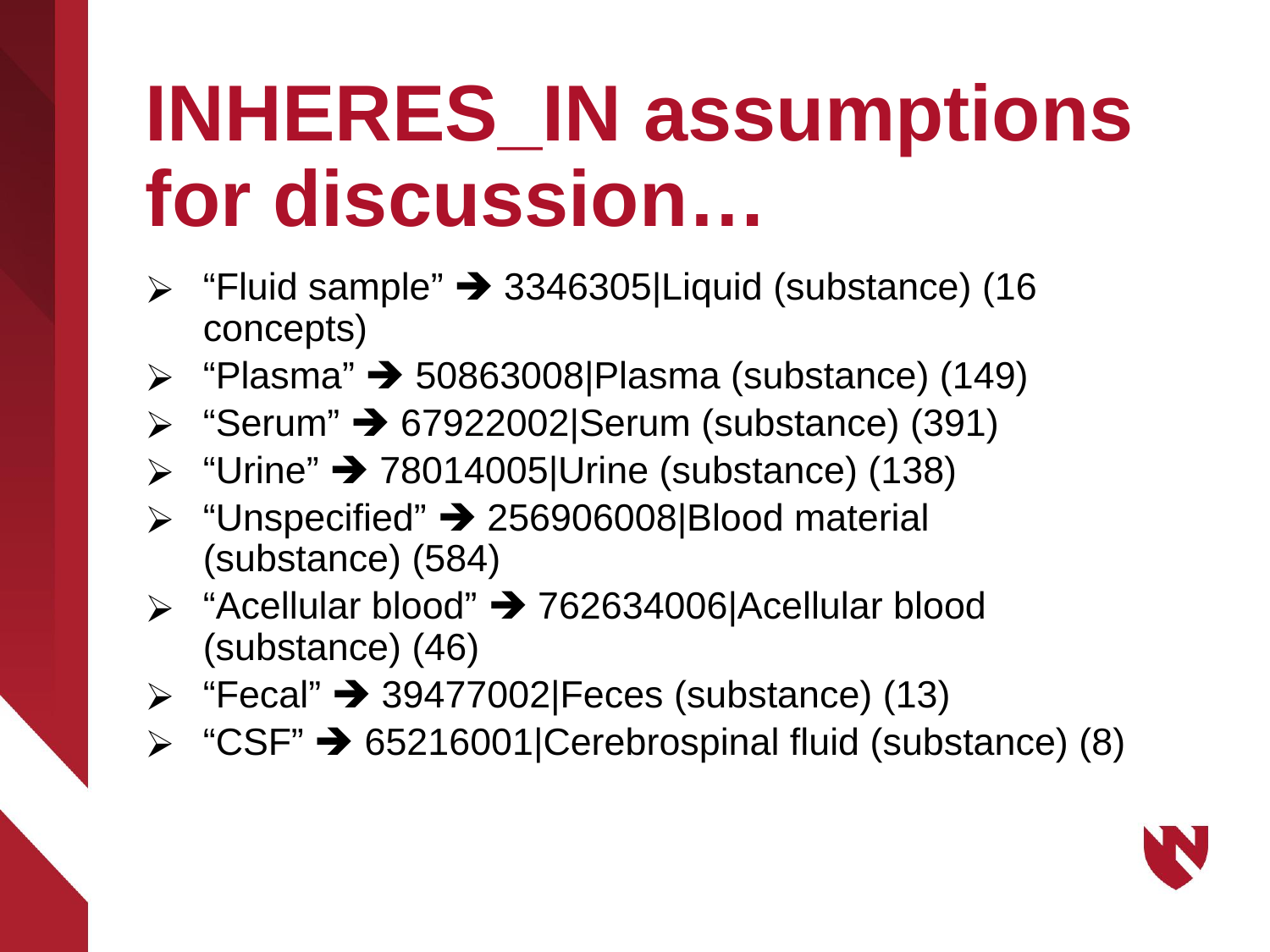

# INHERES_IN assumptions for discussion…
“Fluid sample” 🡺 3346305|Liquid (substance) (16 concepts)
“Plasma” 🡺 50863008|Plasma (substance) (149)
“Serum” 🡺 67922002|Serum (substance) (391)
“Urine” 🡺 78014005|Urine (substance) (138)
“Unspecified” 🡺 256906008|Blood material (substance) (584)
“Acellular blood” 🡺 762634006|Acellular blood (substance) (46)
“Fecal” 🡺 39477002|Feces (substance) (13)
“CSF” 🡺 65216001|Cerebrospinal fluid (substance) (8)